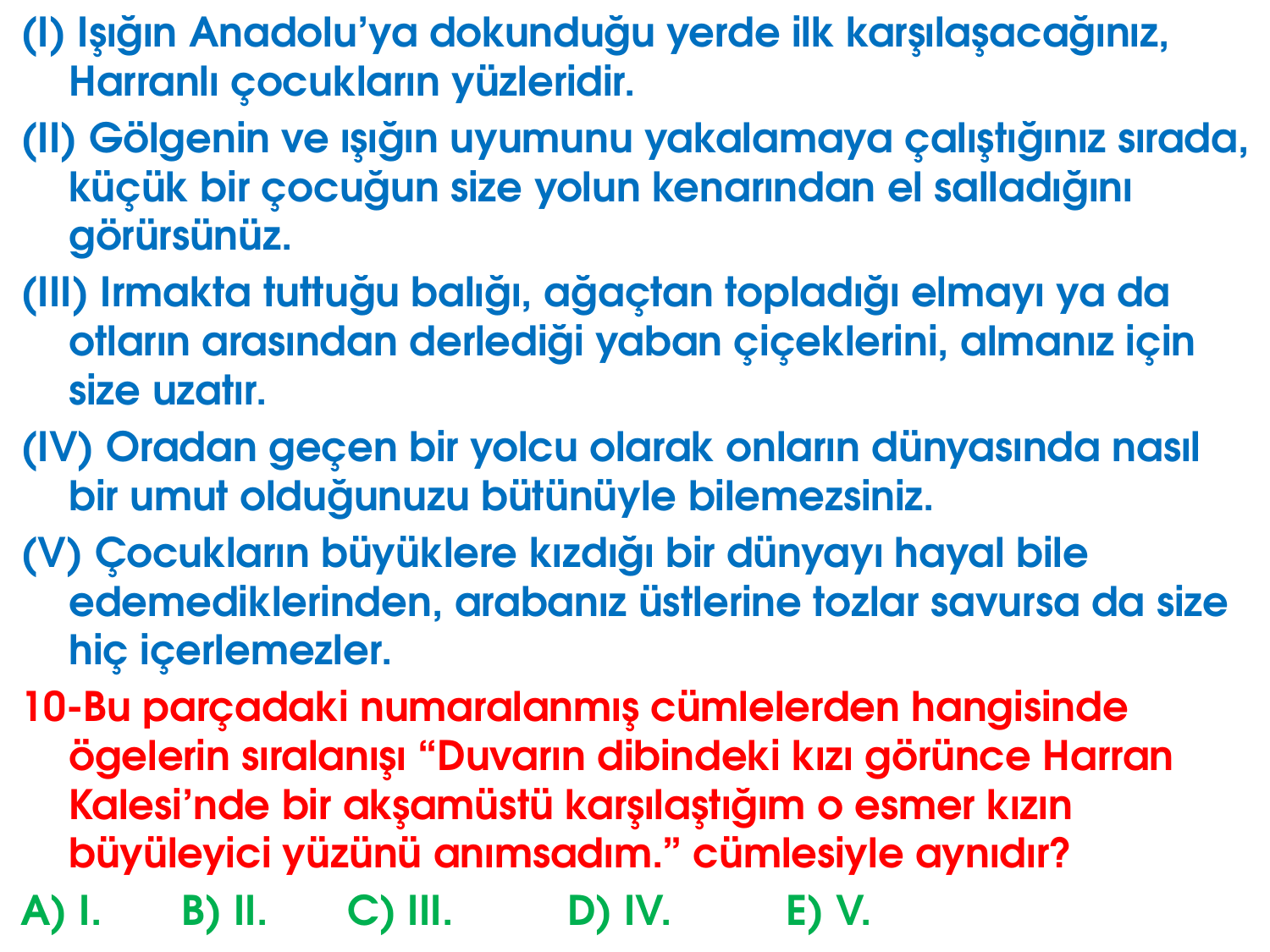

(I) Işığın Anadolu’ya dokunduğu yerde ilk karşılaşacağınız, Harranlı çocukların yüzleridir.
(II) Gölgenin ve ışığın uyumunu yakalamaya çalıştığınız sırada, küçük bir çocuğun size yolun kenarından el salladığını görürsünüz.
(III) Irmakta tuttuğu balığı, ağaçtan topladığı elmayı ya da otların arasından derlediği yaban çiçeklerini, almanız için size uzatır.
(IV) Oradan geçen bir yolcu olarak onların dünyasında nasıl bir umut olduğunuzu bütünüyle bilemezsiniz.
(V) Çocukların büyüklere kızdığı bir dünyayı hayal bile edemediklerinden, arabanız üstlerine tozlar savursa da size hiç içerlemezler.
10-Bu parçadaki numaralanmış cümlelerden hangisinde ögelerin sıralanışı “Duvarın dibindeki kızı görünce Harran Kalesi’nde bir akşamüstü karşılaştığım o esmer kızın büyüleyici yüzünü anımsadım.” cümlesiyle aynıdır?
A) I.       B) II.       C) III.          D) IV.          E) V.